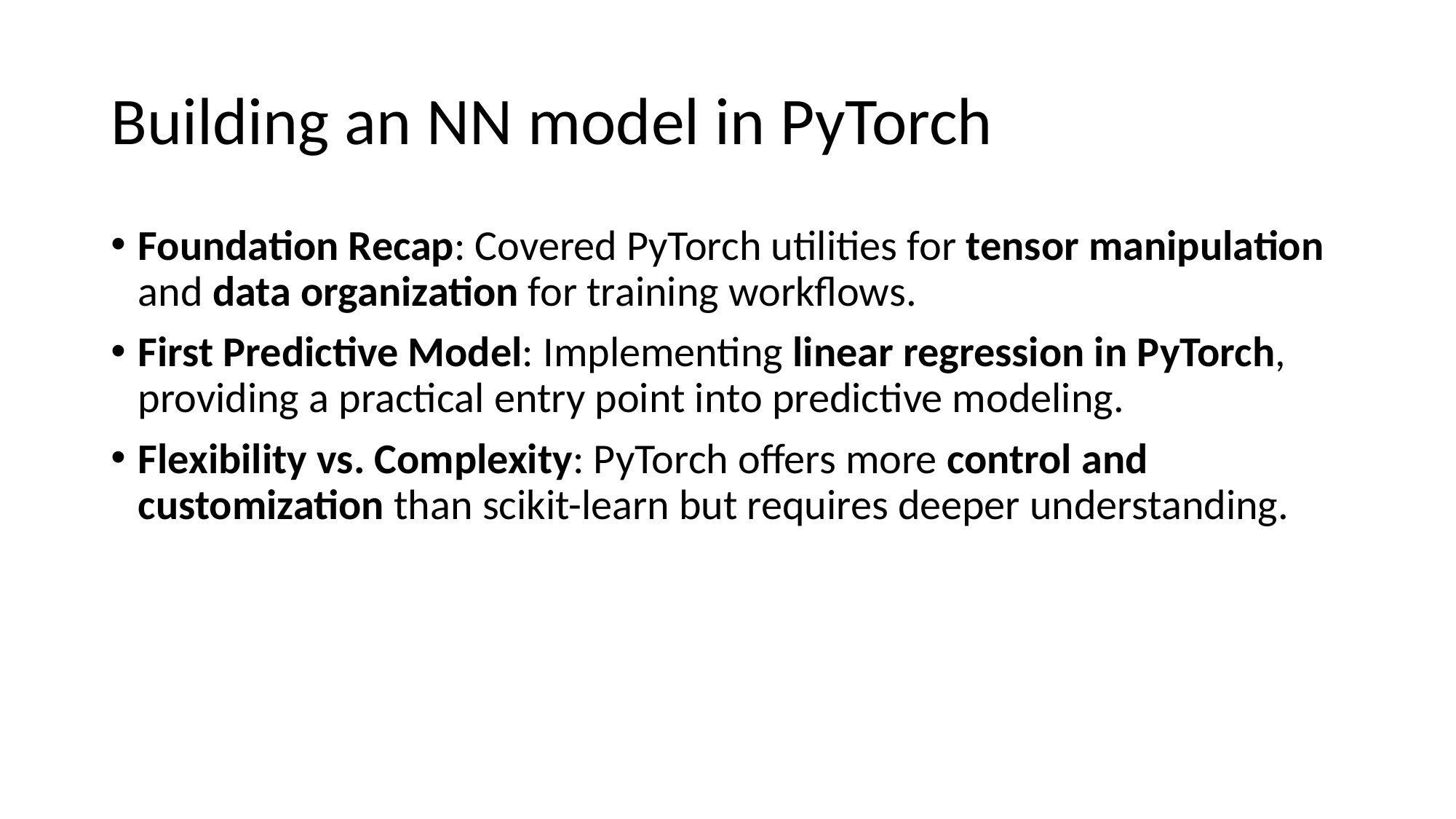

# Building an NN model in PyTorch
Foundation Recap: Covered PyTorch utilities for tensor manipulation and data organization for training workflows.
First Predictive Model: Implementing linear regression in PyTorch, providing a practical entry point into predictive modeling.
Flexibility vs. Complexity: PyTorch offers more control and customization than scikit-learn but requires deeper understanding.